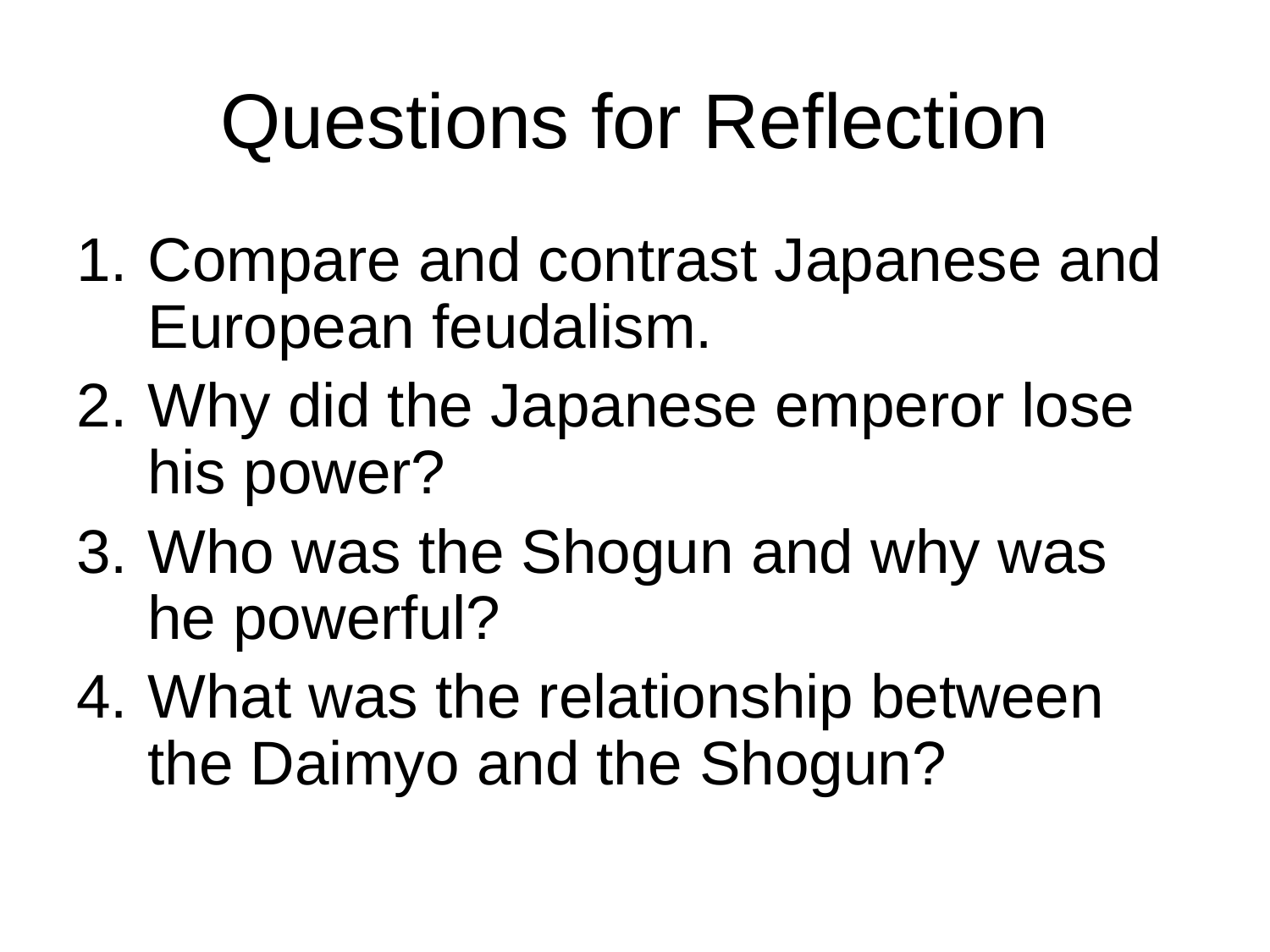

# Questions for Reflection
Compare and contrast Japanese and European feudalism.
Why did the Japanese emperor lose his power?
Who was the Shogun and why was he powerful?
What was the relationship between the Daimyo and the Shogun?